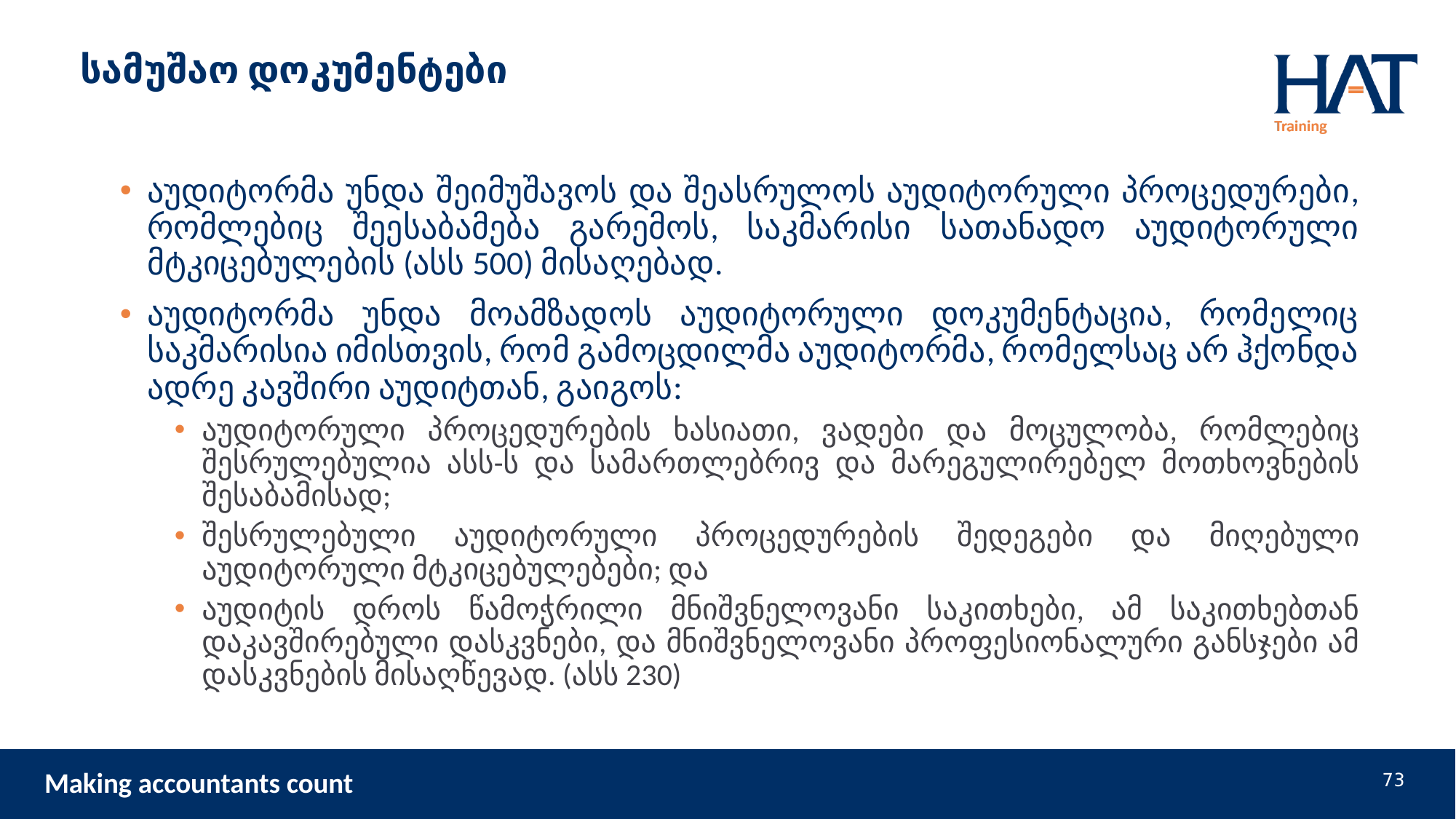

# სამუშაო დოკუმენტები
აუდიტორმა უნდა შეიმუშავოს და შეასრულოს აუდიტორული პროცედურები, რომლებიც შეესაბამება გარემოს, საკმარისი სათანადო აუდიტორული მტკიცებულების (ასს 500) მისაღებად.
აუდიტორმა უნდა მოამზადოს აუდიტორული დოკუმენტაცია, რომელიც საკმარისია იმისთვის, რომ გამოცდილმა აუდიტორმა, რომელსაც არ ჰქონდა ადრე კავშირი აუდიტთან, გაიგოს:
აუდიტორული პროცედურების ხასიათი, ვადები და მოცულობა, რომლებიც შესრულებულია ასს-ს და სამართლებრივ და მარეგულირებელ მოთხოვნების შესაბამისად;
შესრულებული აუდიტორული პროცედურების შედეგები და მიღებული აუდიტორული მტკიცებულებები; და
აუდიტის დროს წამოჭრილი მნიშვნელოვანი საკითხები, ამ საკითხებთან დაკავშირებული დასკვნები, და მნიშვნელოვანი პროფესიონალური განსჯები ამ დასკვნების მისაღწევად. (ასს 230)
73